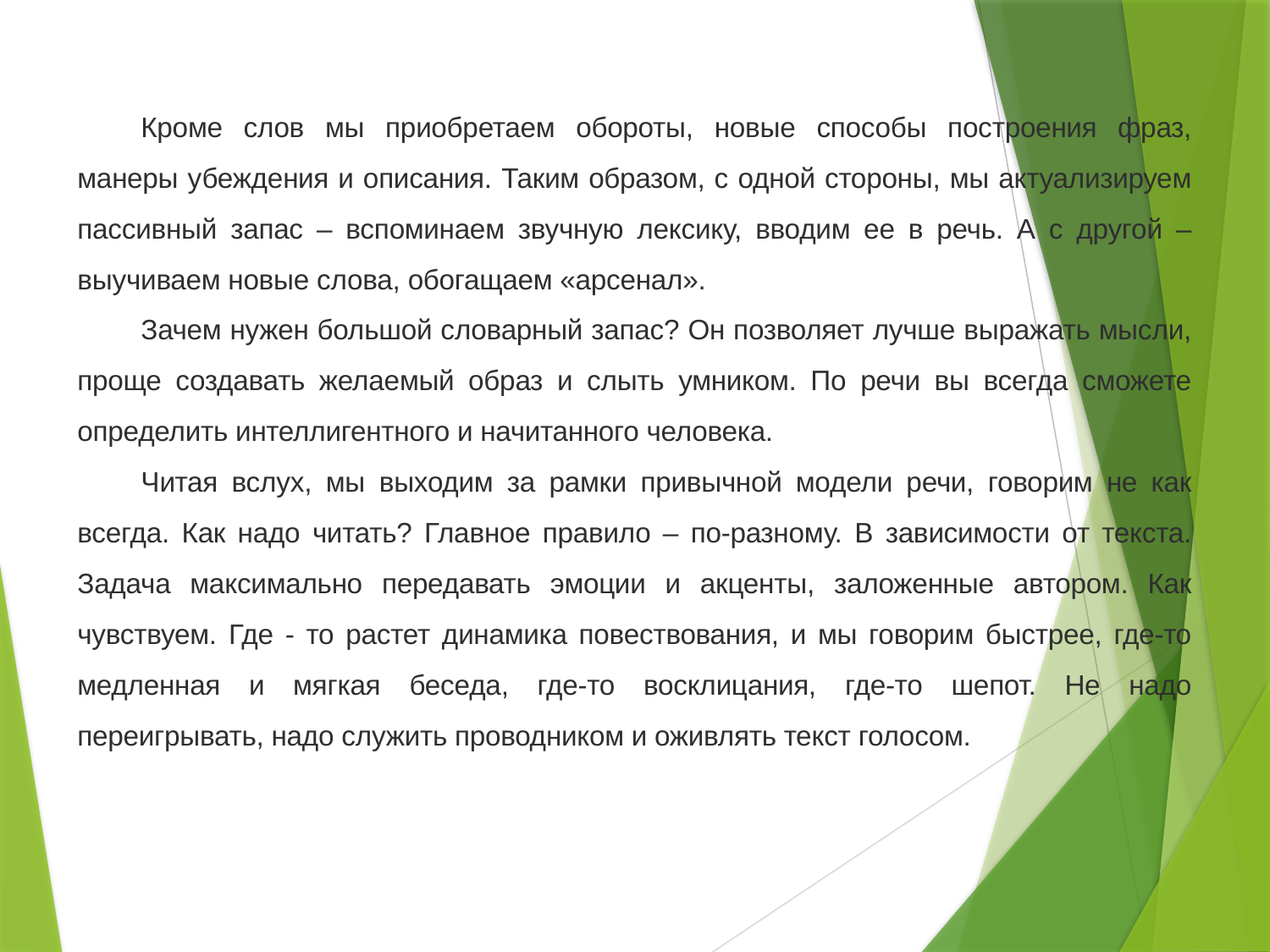

Кроме слов мы приобретаем обороты, новые способы построения фраз, манеры убеждения и описания. Таким образом, с одной стороны, мы актуализируем пассивный запас – вспоминаем звучную лексику, вводим ее в речь. А с другой – выучиваем новые слова, обогащаем «арсенал».
Зачем нужен большой словарный запас? Он позволяет лучше выражать мысли, проще создавать желаемый образ и слыть умником. По речи вы всегда сможете определить интеллигентного и начитанного человека.
Читая вслух, мы выходим за рамки привычной модели речи, говорим не как всегда. Как надо читать? Главное правило – по-разному. В зависимости от текста. Задача максимально передавать эмоции и акценты, заложенные автором. Как чувствуем. Где - то растет динамика повествования, и мы говорим быстрее, где-то медленная и мягкая беседа, где-то восклицания, где-то шепот. Не надо переигрывать, надо служить проводником и оживлять текст голосом.